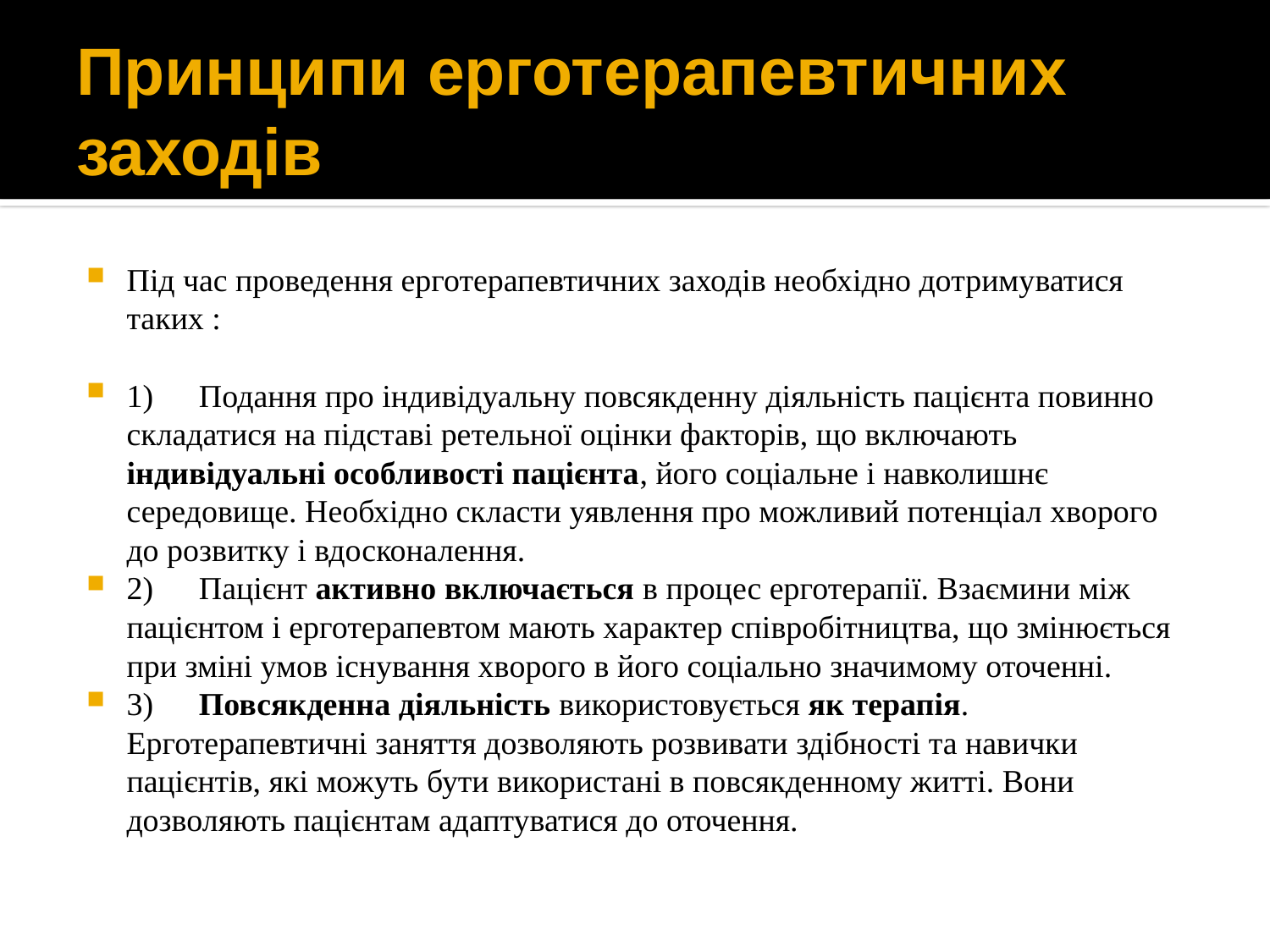

# Принципи ерготерапевтичних заходів
Під час проведення ерготерапевтичних заходів необхідно дотримуватися таких :

1)	Подання про індивідуальну повсякденну діяльність пацієнта повинно складатися на підставі ретельної оцінки факторів, що включають індивідуальні особливості пацієнта, його соціальне і навколишнє середовище. Необхідно скласти уявлення про можливий потенціал хворого до розвитку і вдосконалення.
2)	Пацієнт активно включається в процес ерготерапії. Взаємини між пацієнтом і ерготерапевтом мають характер співробітництва, що змінюється при зміні умов існування хворого в його соціально значимому оточенні.
3)	Повсякденна діяльність використовується як терапія. Ерготерапевтичні заняття дозволяють розвивати здібності та навички пацієнтів, які можуть бути використані в повсякденному житті. Вони дозволяють пацієнтам адаптуватися до оточення.